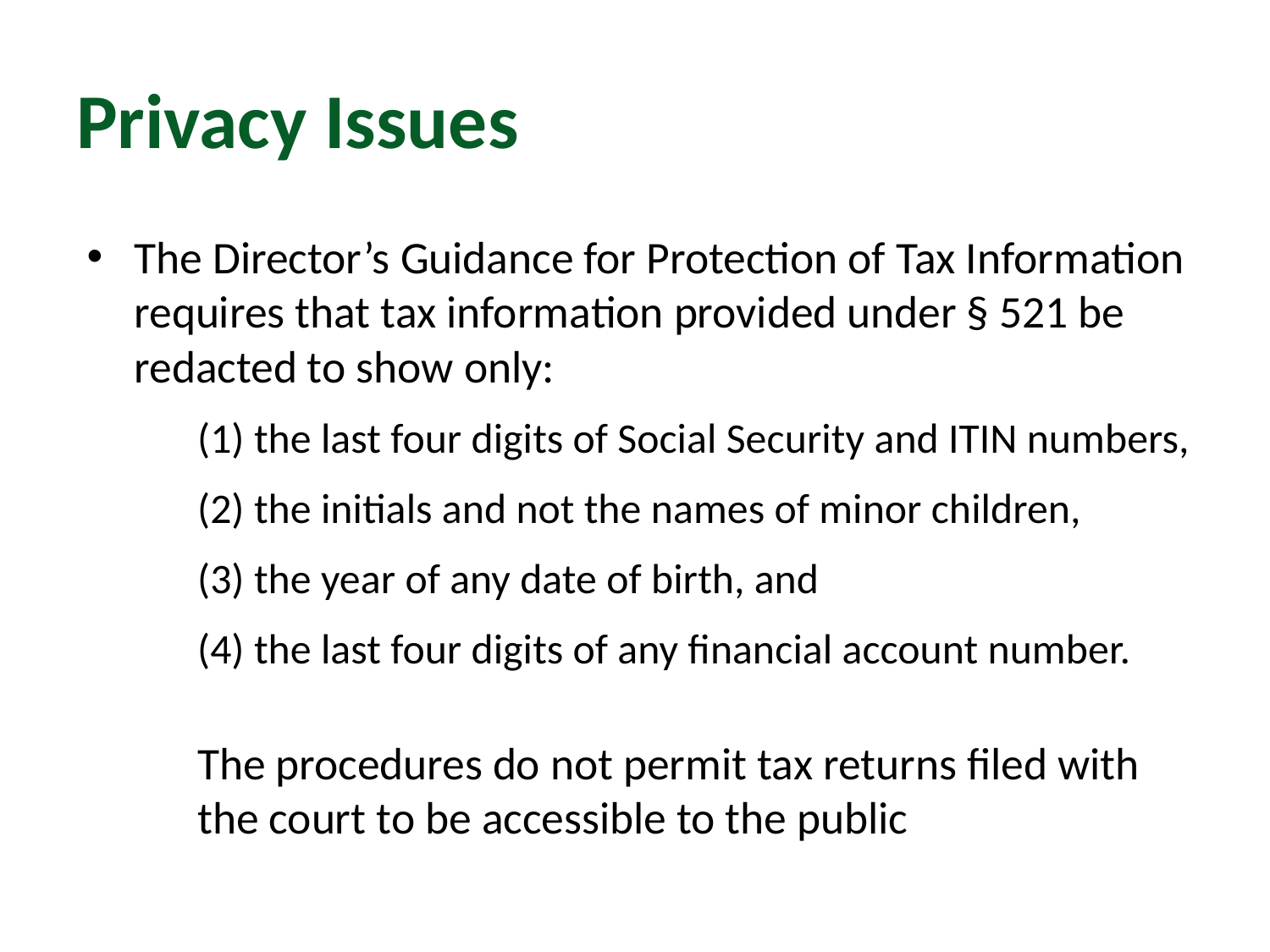

# Privacy Issues
The Director’s Guidance for Protection of Tax Information requires that tax information provided under § 521 be redacted to show only:
(1) the last four digits of Social Security and ITIN numbers,
(2) the initials and not the names of minor children,
(3) the year of any date of birth, and
(4) the last four digits of any financial account number.
The procedures do not permit tax returns filed with the court to be accessible to the public